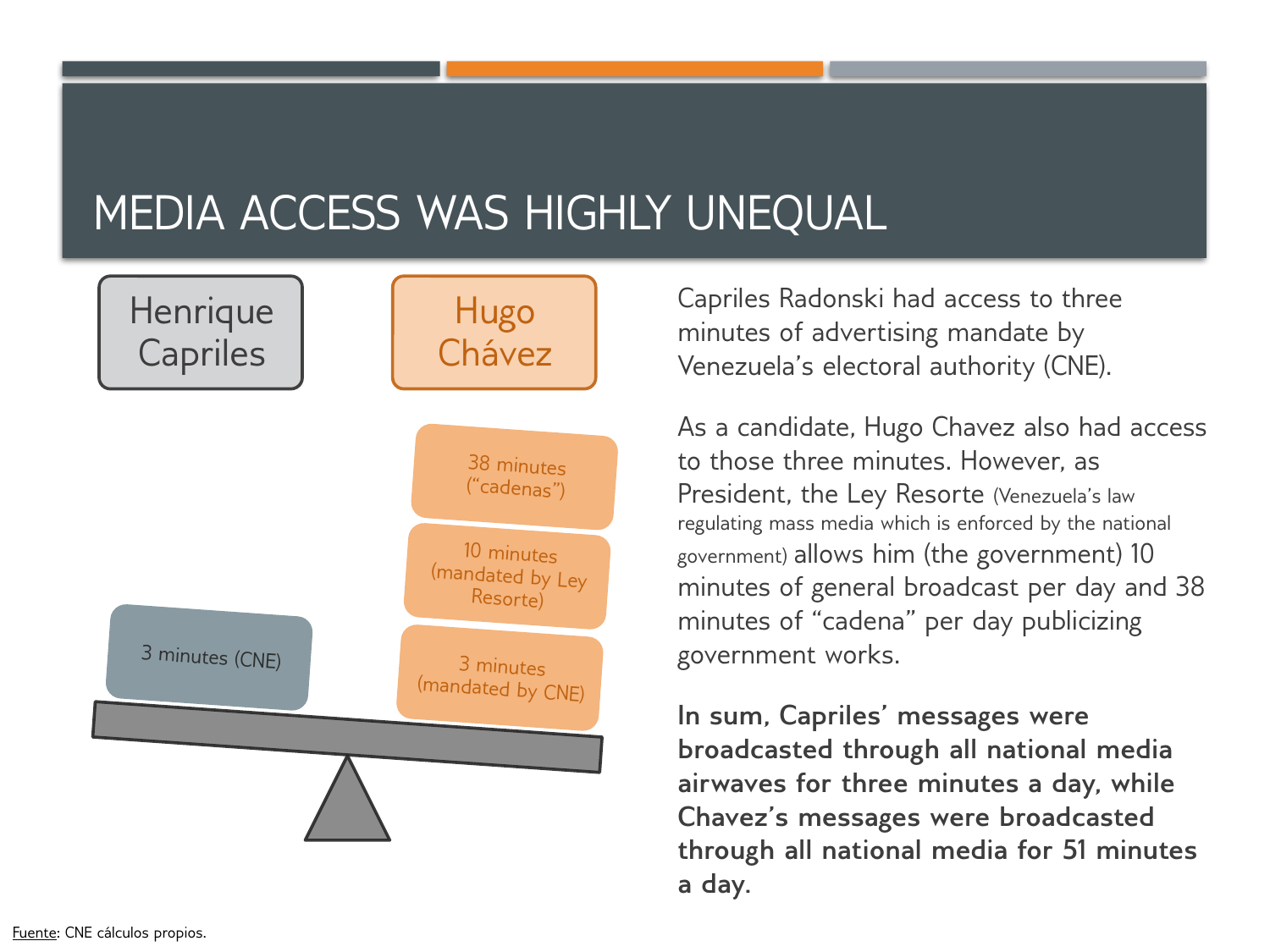

# Media Access was highly unequal
Henrique Capriles
Hugo Chávez
3 minutes (mandated by CNE)
10 minutes (mandated by Ley Resorte)
38 minutes (“cadenas”)
3 minutes (CNE)
Capriles Radonski had access to three minutes of advertising mandate by Venezuela’s electoral authority (CNE).
As a candidate, Hugo Chavez also had access to those three minutes. However, as President, the Ley Resorte (Venezuela’s law regulating mass media which is enforced by the national government) allows him (the government) 10 minutes of general broadcast per day and 38 minutes of “cadena” per day publicizing government works.
In sum, Capriles’ messages were broadcasted through all national media airwaves for three minutes a day, while Chavez’s messages were broadcasted through all national media for 51 minutes a day.
Fuente: CNE cálculos propios.